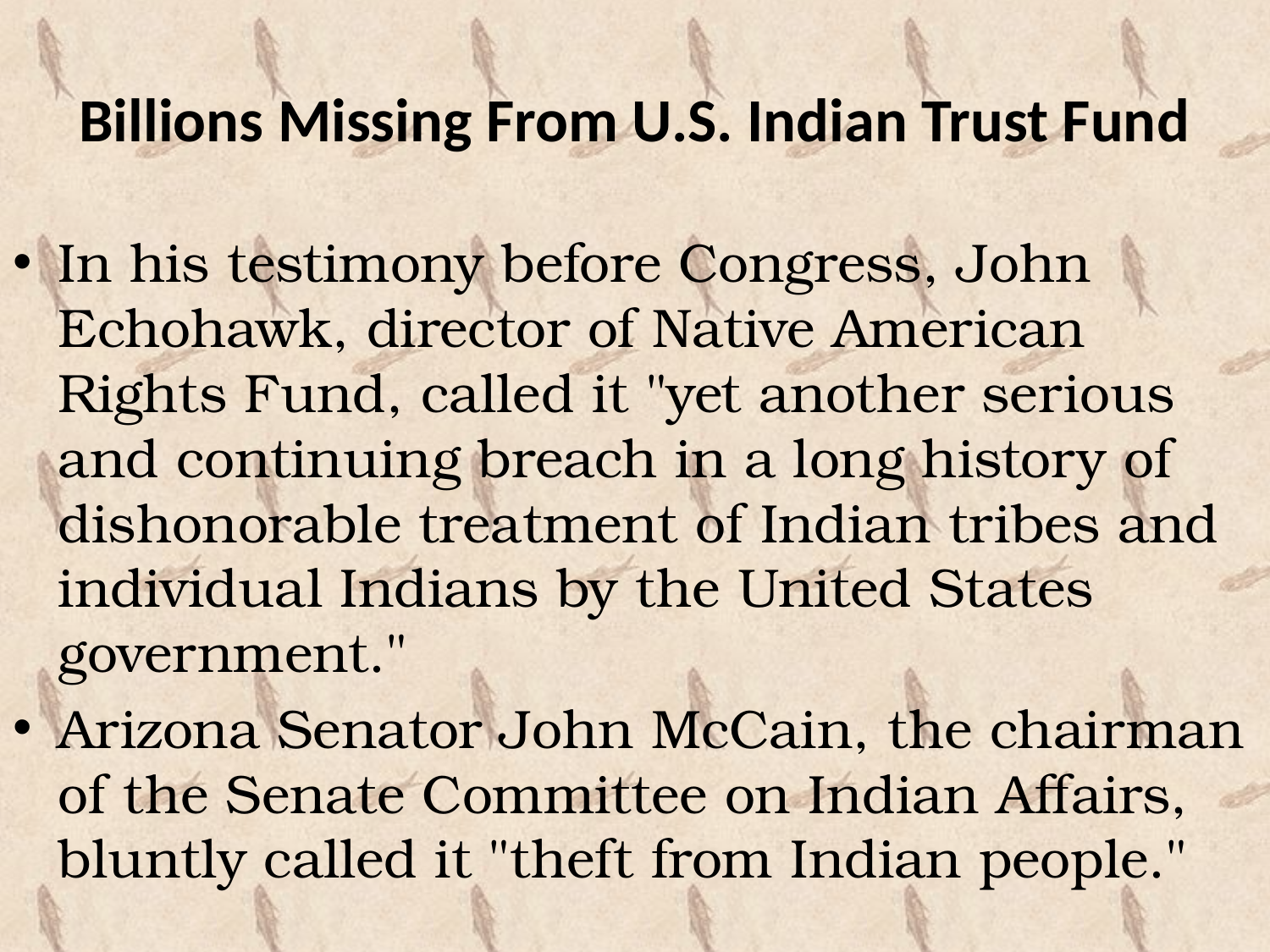

# Billions Missing From U.S. Indian Trust Fund
In his testimony before Congress, John Echohawk, director of Native American Rights Fund, called it "yet another serious and continuing breach in a long history of dishonorable treatment of Indian tribes and individual Indians by the United States government."
Arizona Senator John McCain, the chairman of the Senate Committee on Indian Affairs, bluntly called it "theft from Indian people."